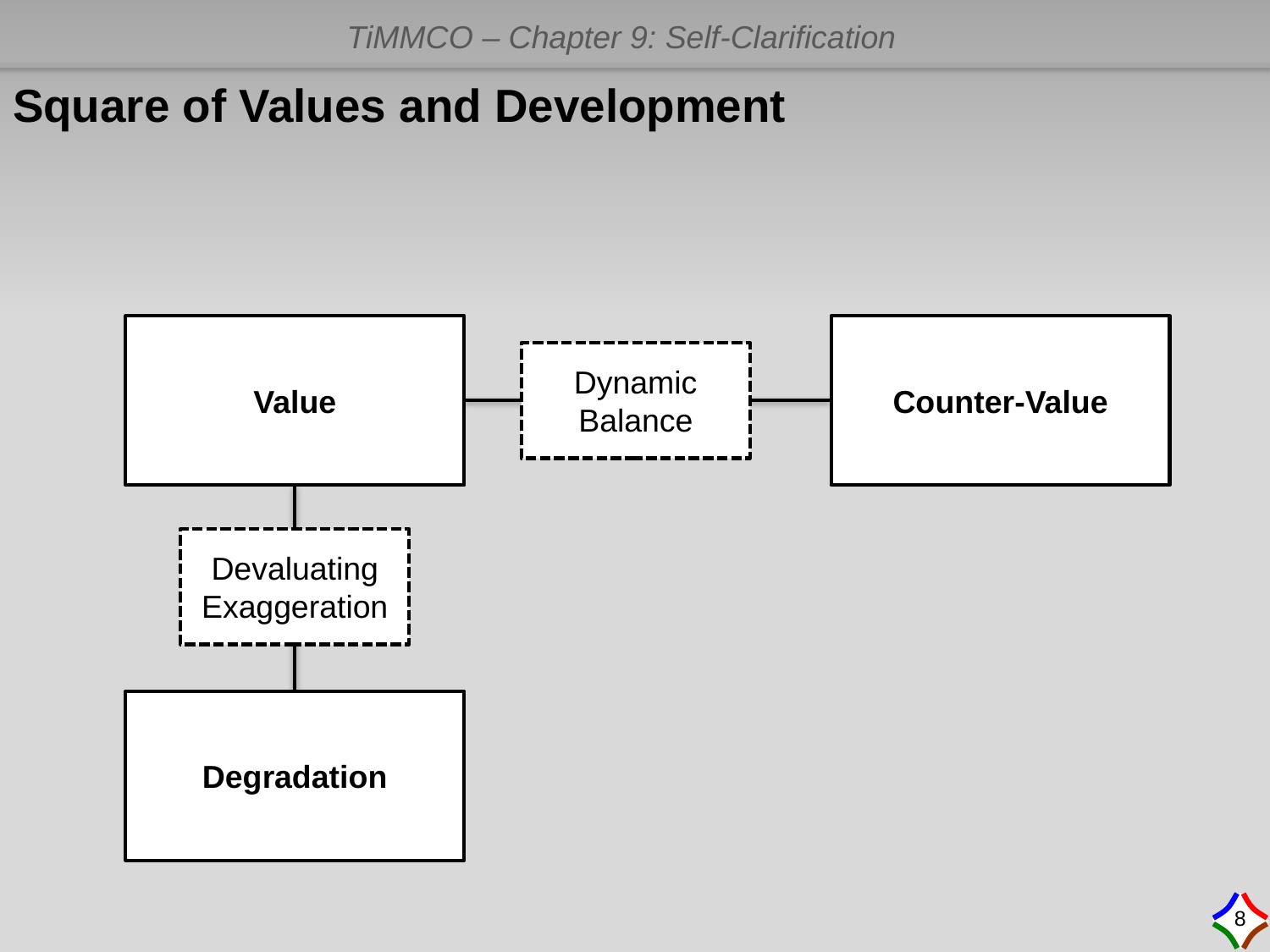

# Square of Values and Development
Value
Counter-Value
Dynamic Balance
Devaluating Exaggeration
Degradation
8